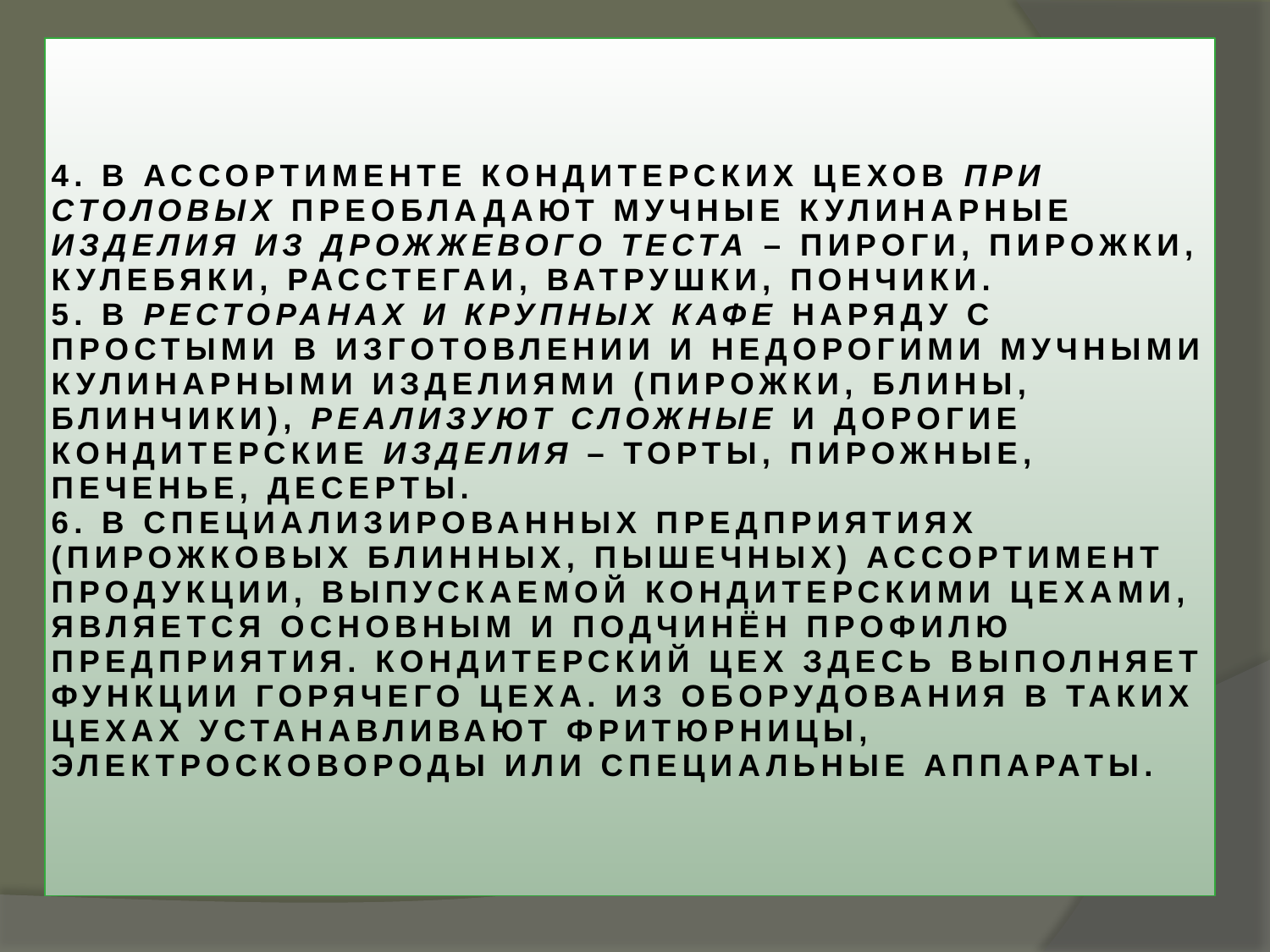

# 4. В АССОРТИМЕНТЕ КОНДИТЕРСКИХ ЦЕХОВ ПРИ СТОЛОВЫХ ПРЕОБЛАДАЮТ МУЧНЫЕ КУЛИНАРНЫЕ ИЗДЕЛИЯ ИЗ ДРОЖЖЕВОГО ТЕСТА – ПИРОГИ, ПИРОЖКИ, КУЛЕБЯКИ, РАССТЕГАИ, ВАТРУШКИ, ПОНЧИКИ. 5. В РЕСТОРАНАХ И КРУПНЫХ КАФЕ НАРЯДУ С ПРОСТЫМИ В ИЗГОТОВЛЕНИИ И НЕДОРОГИМИ МУЧНЫМИ КУЛИНАРНЫМИ ИЗДЕЛИЯМИ (ПИРОЖКИ, БЛИНЫ, БЛИНЧИКИ), РЕАЛИЗУЮТ СЛОЖНЫЕ И ДОРОГИЕ КОНДИТЕРСКИЕ ИЗДЕЛИЯ – ТОРТЫ, ПИРОЖНЫЕ, ПЕЧЕНЬЕ, ДЕСЕРТЫ. 6. В СПЕЦИАЛИЗИРОВАННЫХ ПРЕДПРИЯТИЯХ (ПИРОЖКОВЫХ БЛИННЫХ, ПЫШЕЧНЫХ) АССОРТИМЕНТ ПРОДУКЦИИ, ВЫПУСКАЕМОЙ КОНДИТЕРСКИМИ ЦЕХАМИ, ЯВЛЯЕТСЯ ОСНОВНЫМ И ПОДЧИНЁН ПРОФИЛЮ ПРЕДПРИЯТИЯ. КОНДИТЕРСКИЙ ЦЕХ ЗДЕСЬ ВЫПОЛНЯЕТ ФУНКЦИИ ГОРЯЧЕГО ЦЕХА. ИЗ ОБОРУДОВАНИЯ В ТАКИХ ЦЕХАХ УСТАНАВЛИВАЮТ ФРИТЮРНИЦЫ, ЭЛЕКТРОСКОВОРОДЫ ИЛИ СПЕЦИАЛЬНЫЕ АППАРАТЫ.